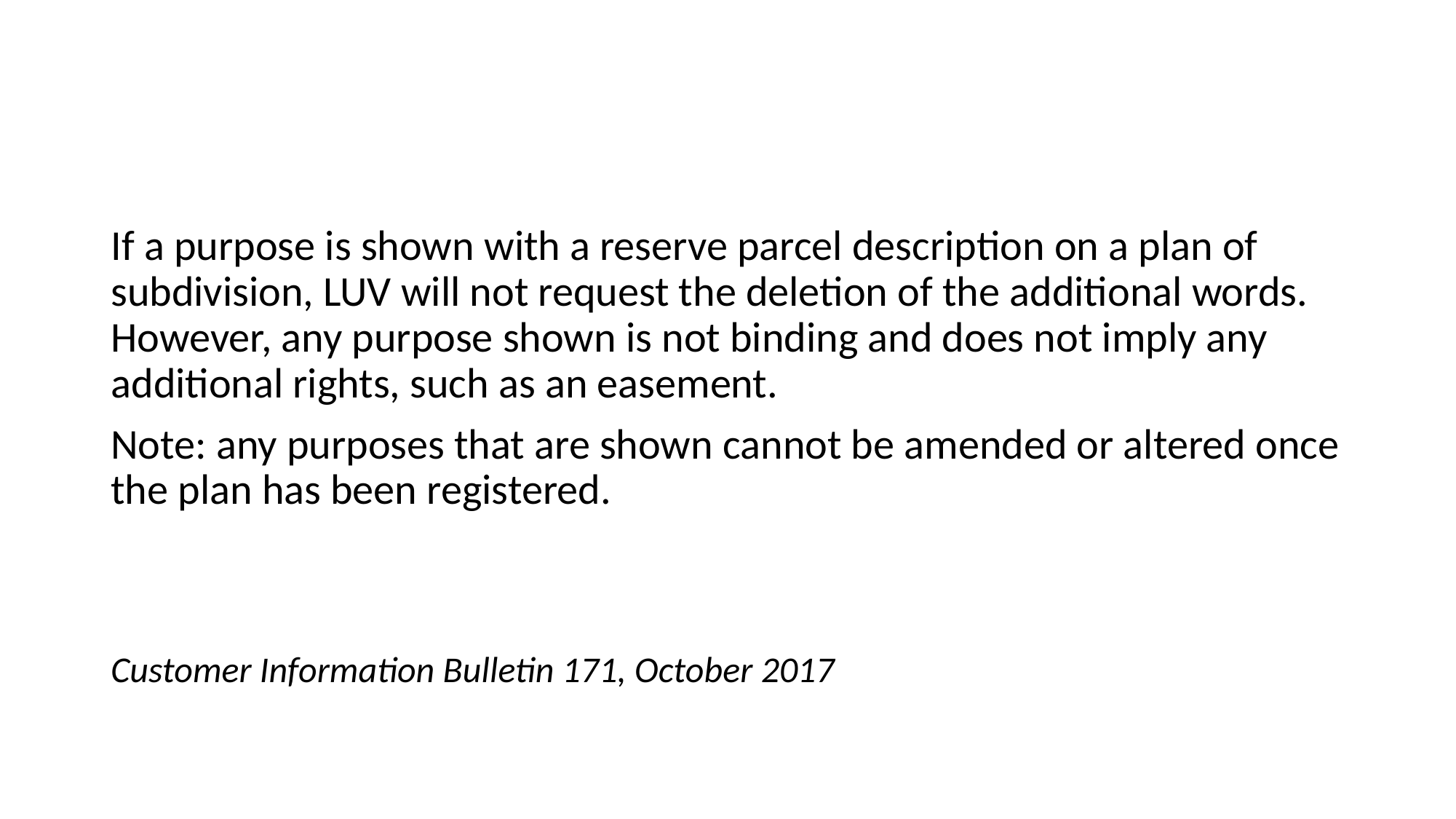

#
If a purpose is shown with a reserve parcel description on a plan of subdivision, LUV will not request the deletion of the additional words. However, any purpose shown is not binding and does not imply any additional rights, such as an easement.
Note: any purposes that are shown cannot be amended or altered once the plan has been registered.

Customer Information Bulletin 171, October 2017